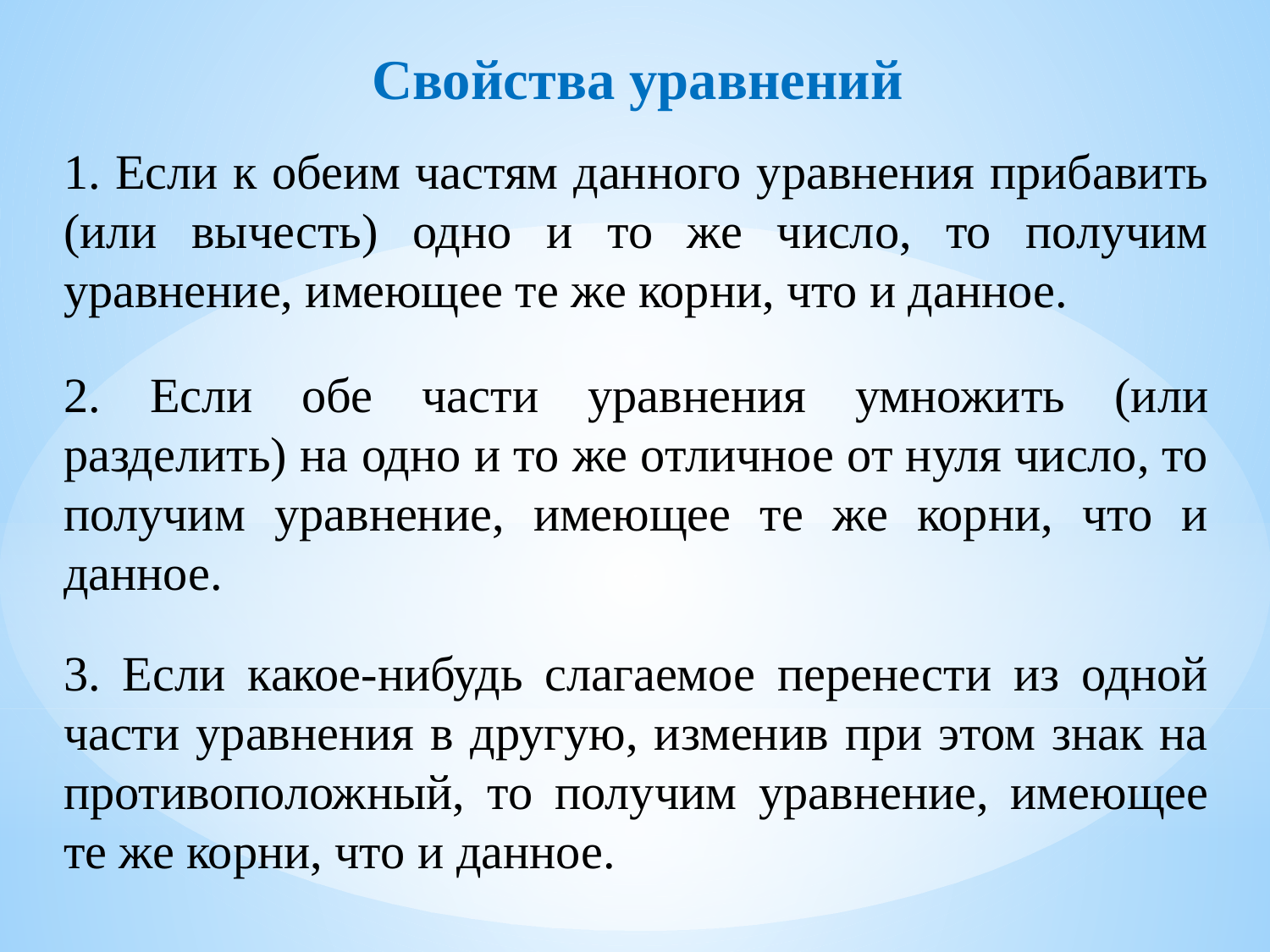

Свойства уравнений
1. Если к обеим частям данного уравнения прибавить (или вычесть) одно и то же число, то получим уравнение, имеющее те же корни, что и данное.
2. Если обе части уравнения умножить (или разделить) на одно и то же отличное от нуля число, то получим уравнение, имеющее те же корни, что и данное.
3. Если какое-нибудь слагаемое перенести из одной части уравнения в другую, изменив при этом знак на противоположный, то получим уравнение, имеющее те же корни, что и данное.